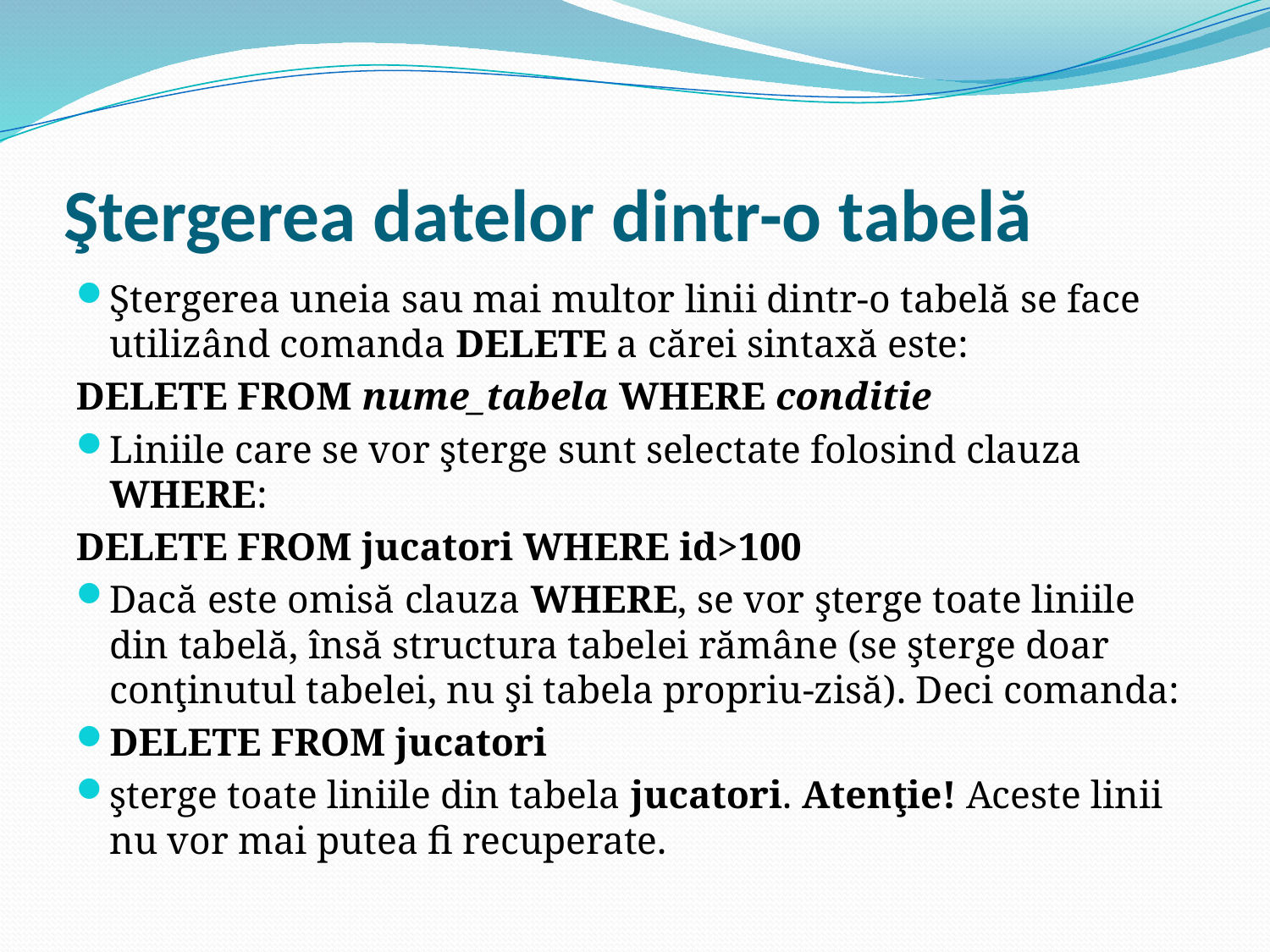

# Ştergerea datelor dintr-o tabelă
Ştergerea uneia sau mai multor linii dintr-o tabelă se face utilizând comanda DELETE a cărei sintaxă este:
DELETE FROM nume_tabela WHERE conditie
Liniile care se vor şterge sunt selectate folosind clauza WHERE:
DELETE FROM jucatori WHERE id>100
Dacă este omisă clauza WHERE, se vor şterge toate liniile din tabelă, însă structura tabelei rămâne (se şterge doar conţinutul tabelei, nu şi tabela propriu-zisă). Deci comanda:
DELETE FROM jucatori
şterge toate liniile din tabela jucatori. Atenţie! Aceste linii nu vor mai putea fi recuperate.